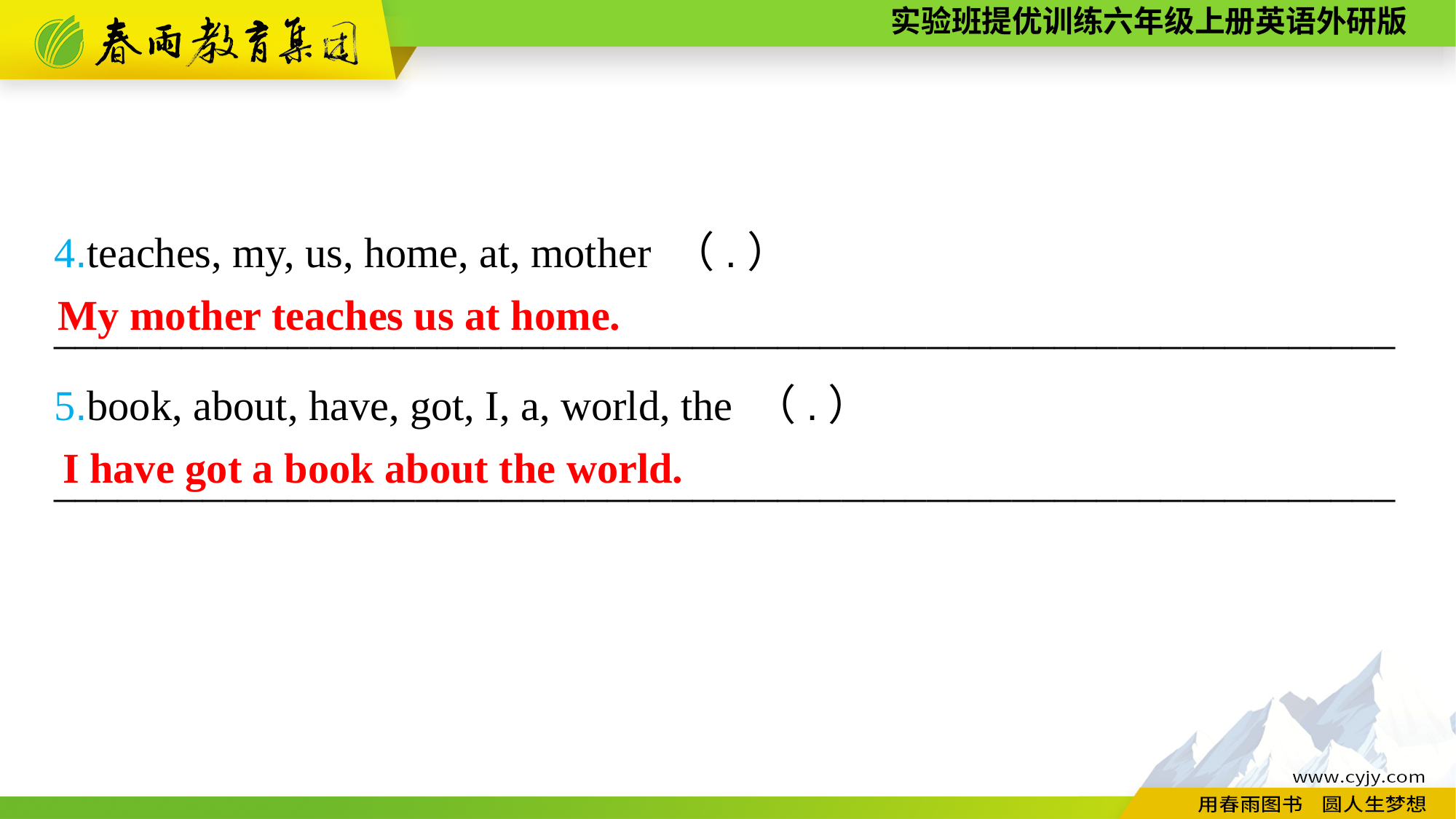

4.teaches, my, us, home, at, mother （.）
_______________________________________________________________ 5.book, about, have, got, I, a, world, the （.）
_______________________________________________________________
My mother teaches us at home.
I have got a book about the world.